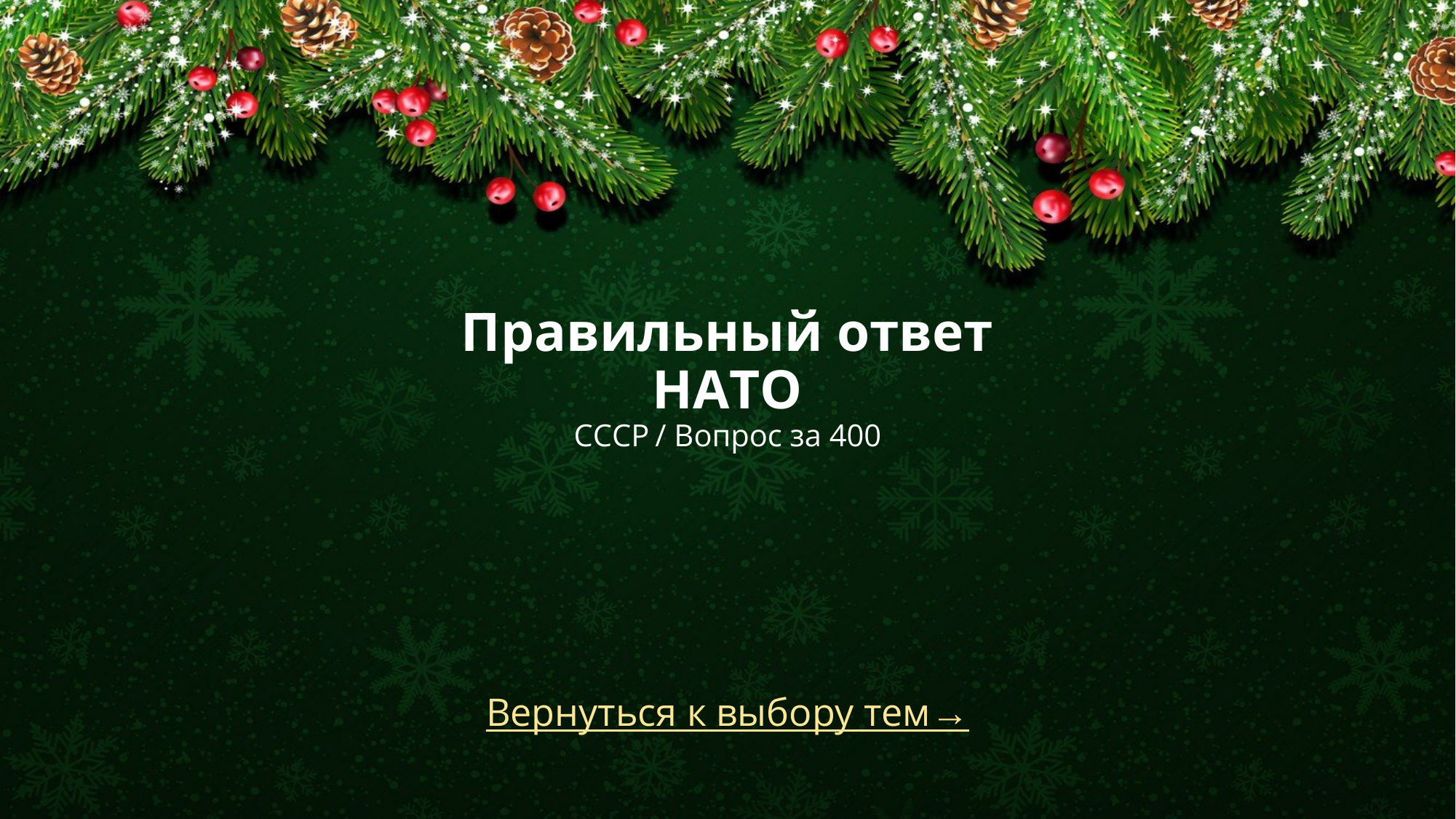

# Правильный ответ НАТО СССР / Вопрос за 400
Вернуться к выбору тем→